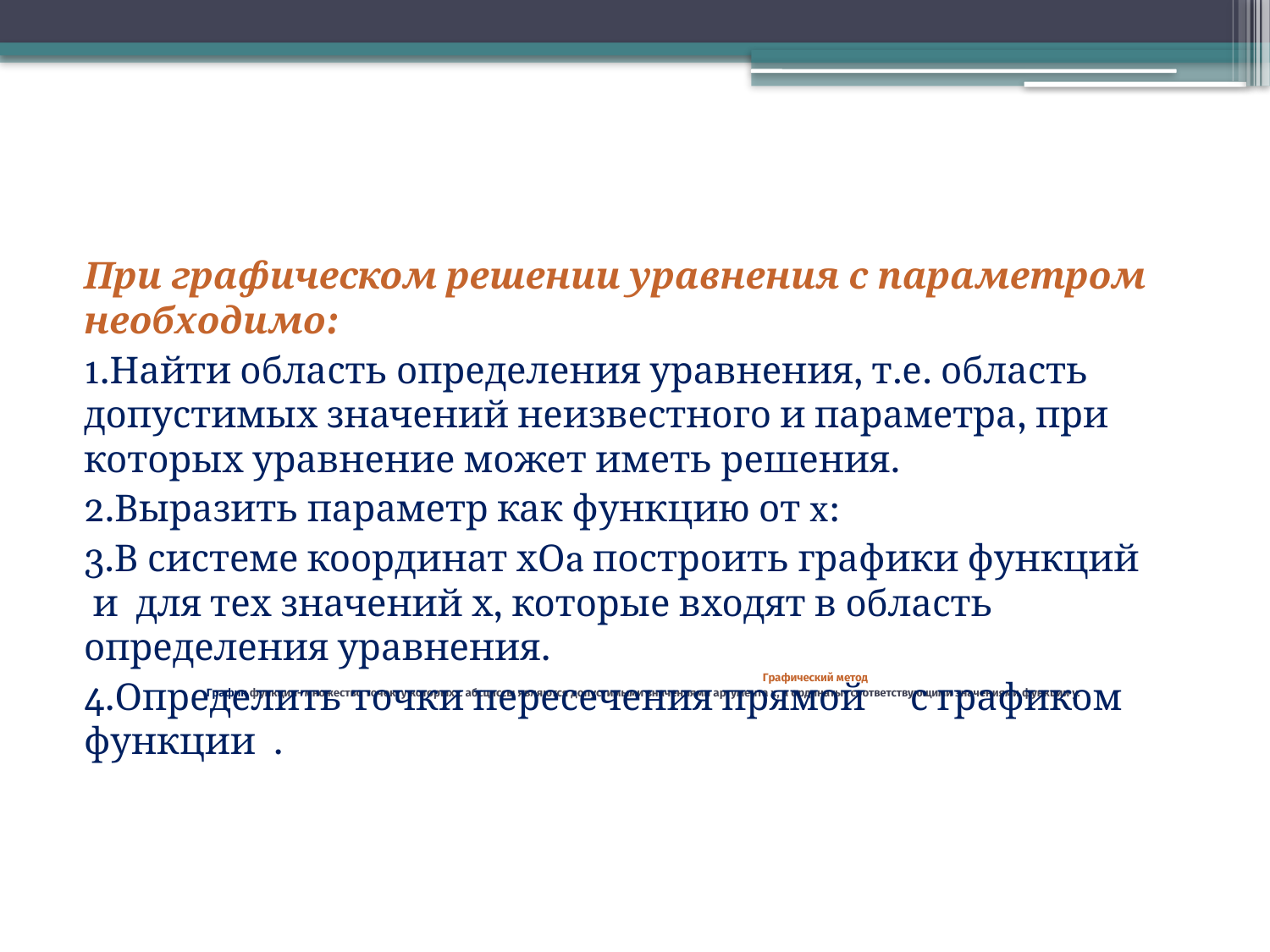

# Графический метод График функции- множество точек, у которых с абсциссы являются допустимыми значениями аргумента х, а ординаты- соответствующими значениями функции у.
При графическом решении уравнения с параметром необходимо:
1.Найти область определения уравнения, т.е. область допустимых значений неизвестного и параметра, при которых уравнение может иметь решения.
2.Выразить параметр как функцию от x:
3.В системе координат хОa построить графики функций   и  для тех значений х, которые входят в область определения уравнения.
4.Определить точки пересечения прямой     с графиком функции  .